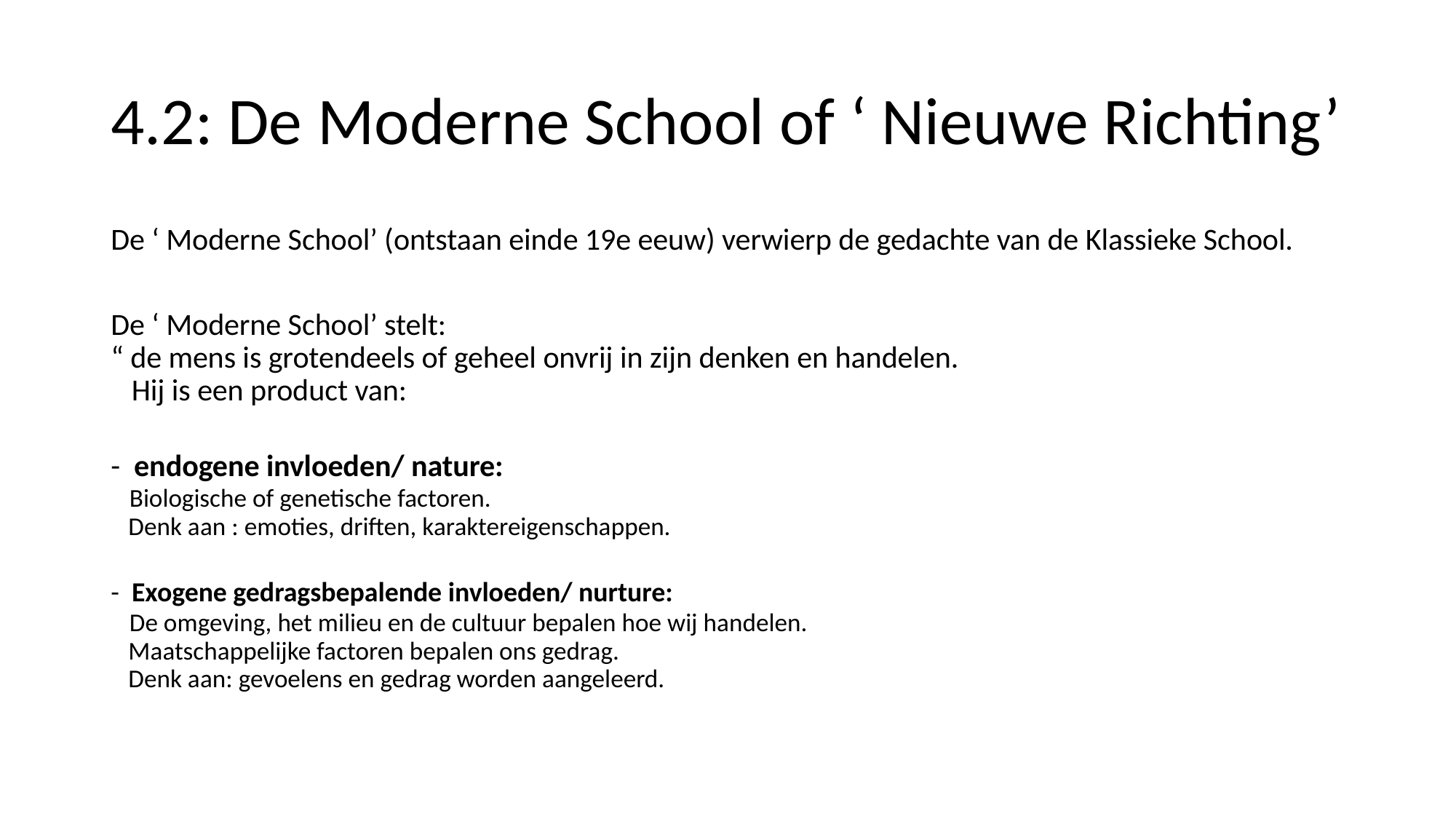

# 4.2: De Moderne School of ‘ Nieuwe Richting’
De ‘ Moderne School’ (ontstaan einde 19e eeuw) verwierp de gedachte van de Klassieke School.

De ‘ Moderne School’ stelt:
“ de mens is grotendeels of geheel onvrij in zijn denken en handelen.
   Hij is een product van:
-  endogene invloeden/ nature:
   Biologische of genetische factoren.
   Denk aan : emoties, driften, karaktereigenschappen.
-  Exogene gedragsbepalende invloeden/ nurture:
   De omgeving, het milieu en de cultuur bepalen hoe wij handelen.
   Maatschappelijke factoren bepalen ons gedrag.
   Denk aan: gevoelens en gedrag worden aangeleerd.